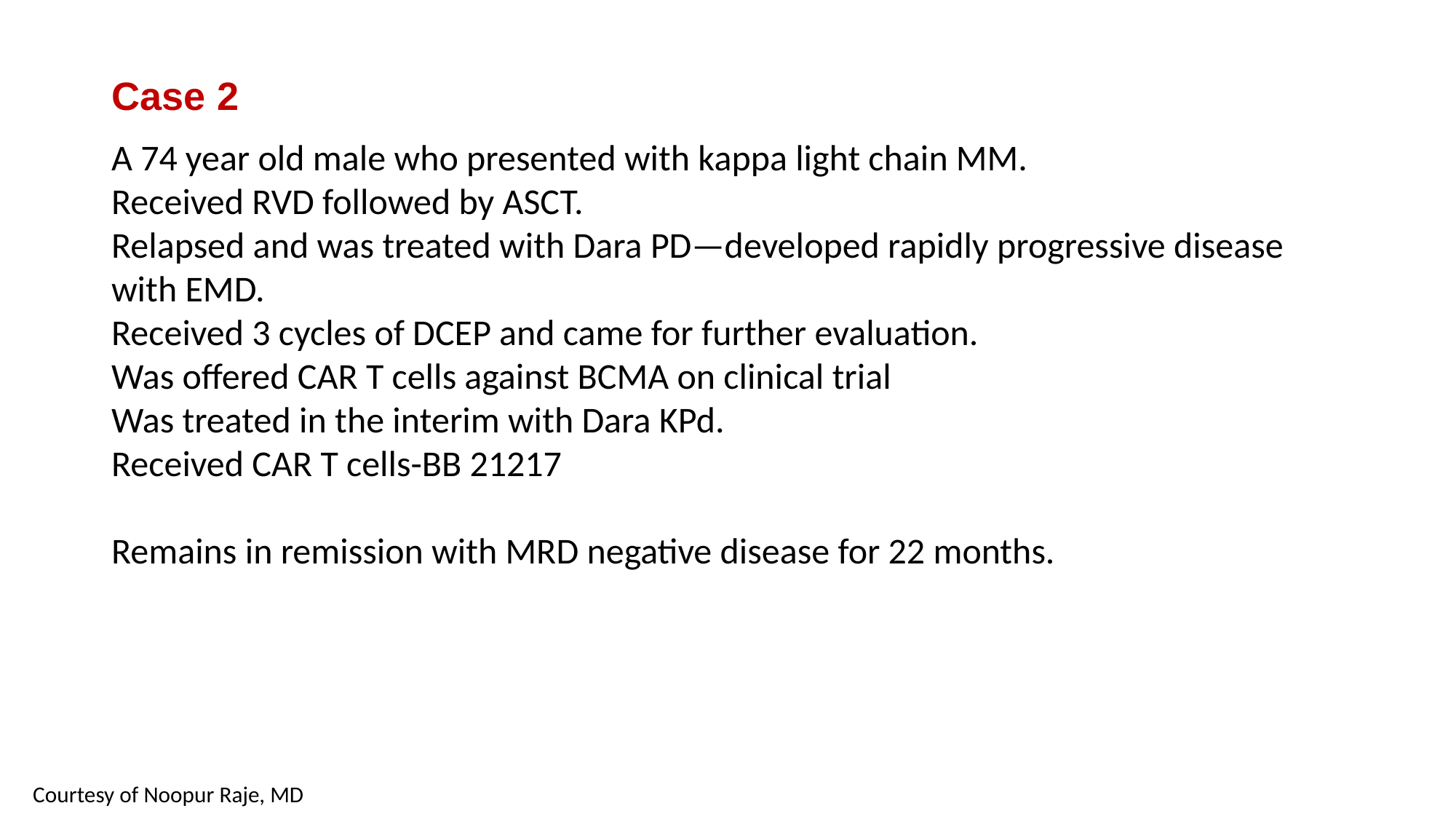

Case 2
A 74 year old male who presented with kappa light chain MM.
Received RVD followed by ASCT.
Relapsed and was treated with Dara PD—developed rapidly progressive disease with EMD.
Received 3 cycles of DCEP and came for further evaluation.
Was offered CAR T cells against BCMA on clinical trial
Was treated in the interim with Dara KPd.
Received CAR T cells-BB 21217

Remains in remission with MRD negative disease for 22 months.

Courtesy of Noopur Raje, MD